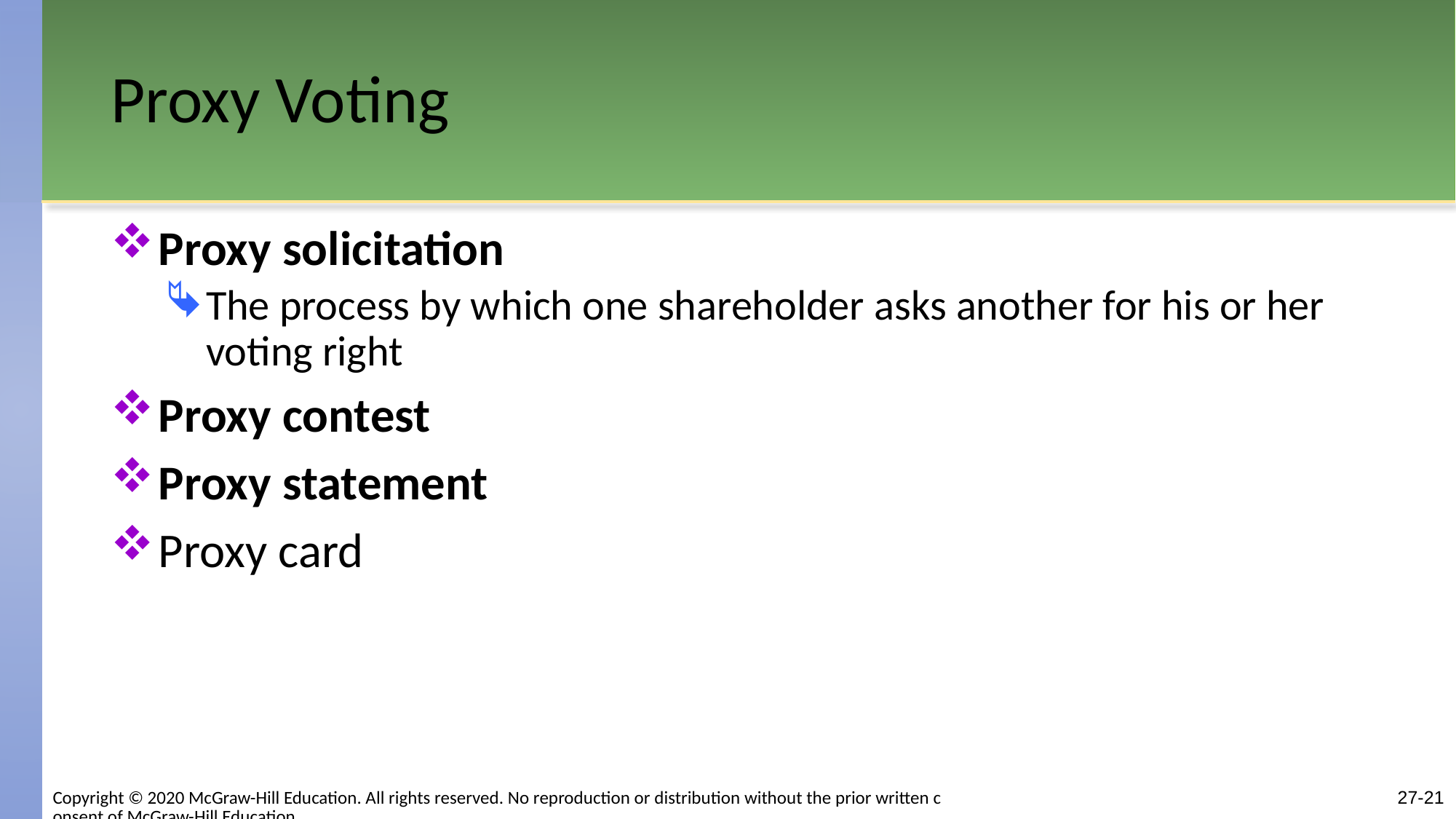

# Proxy Voting
Proxy solicitation
The process by which one shareholder asks another for his or her voting right
Proxy contest
Proxy statement
Proxy card
27-21
Copyright © 2020 McGraw-Hill Education. All rights reserved. No reproduction or distribution without the prior written consent of McGraw-Hill Education.